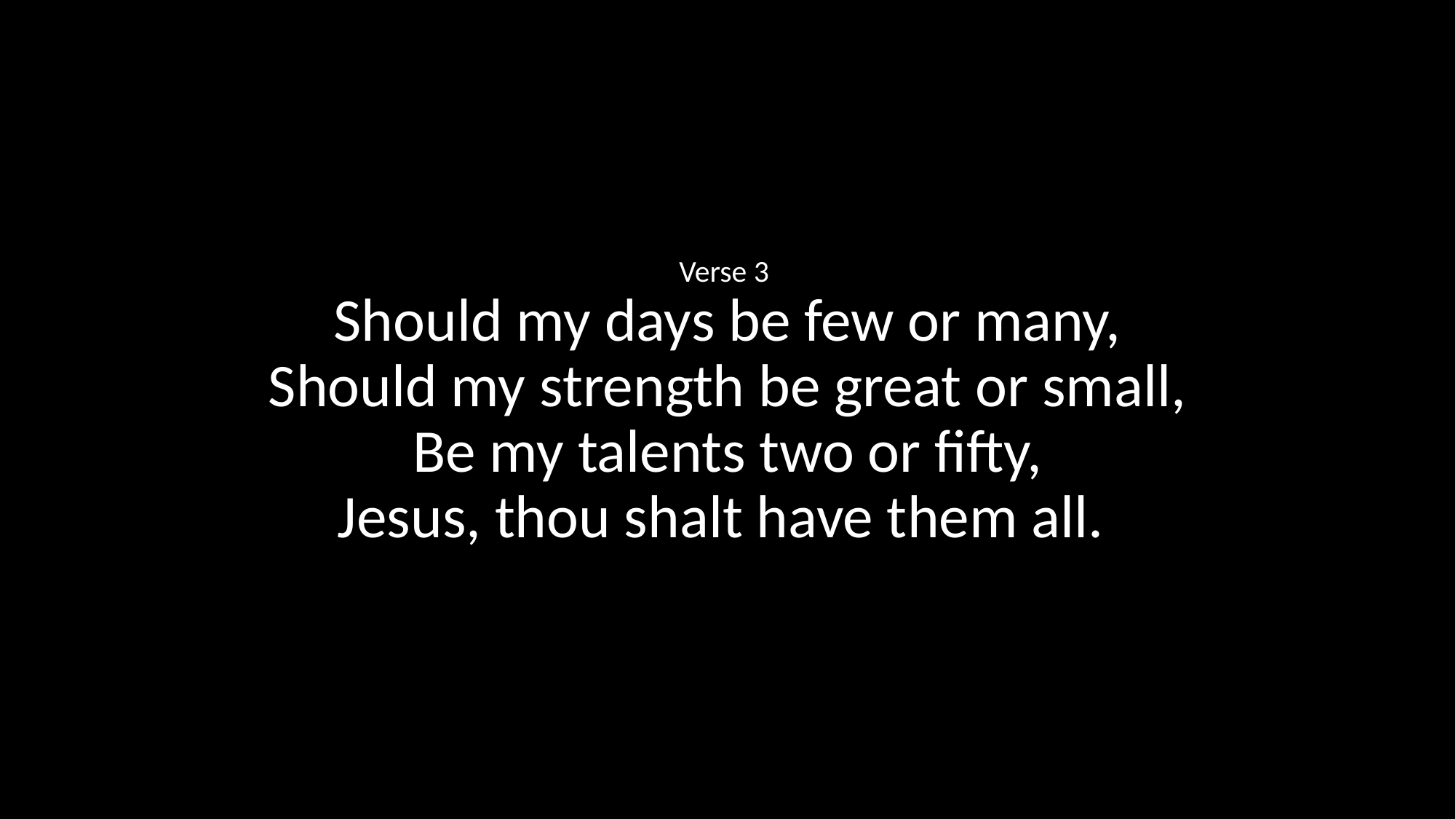

Verse 3
Should my days be few or many,
Should my strength be great or small,
Be my talents two or fifty,
Jesus, thou shalt have them all.